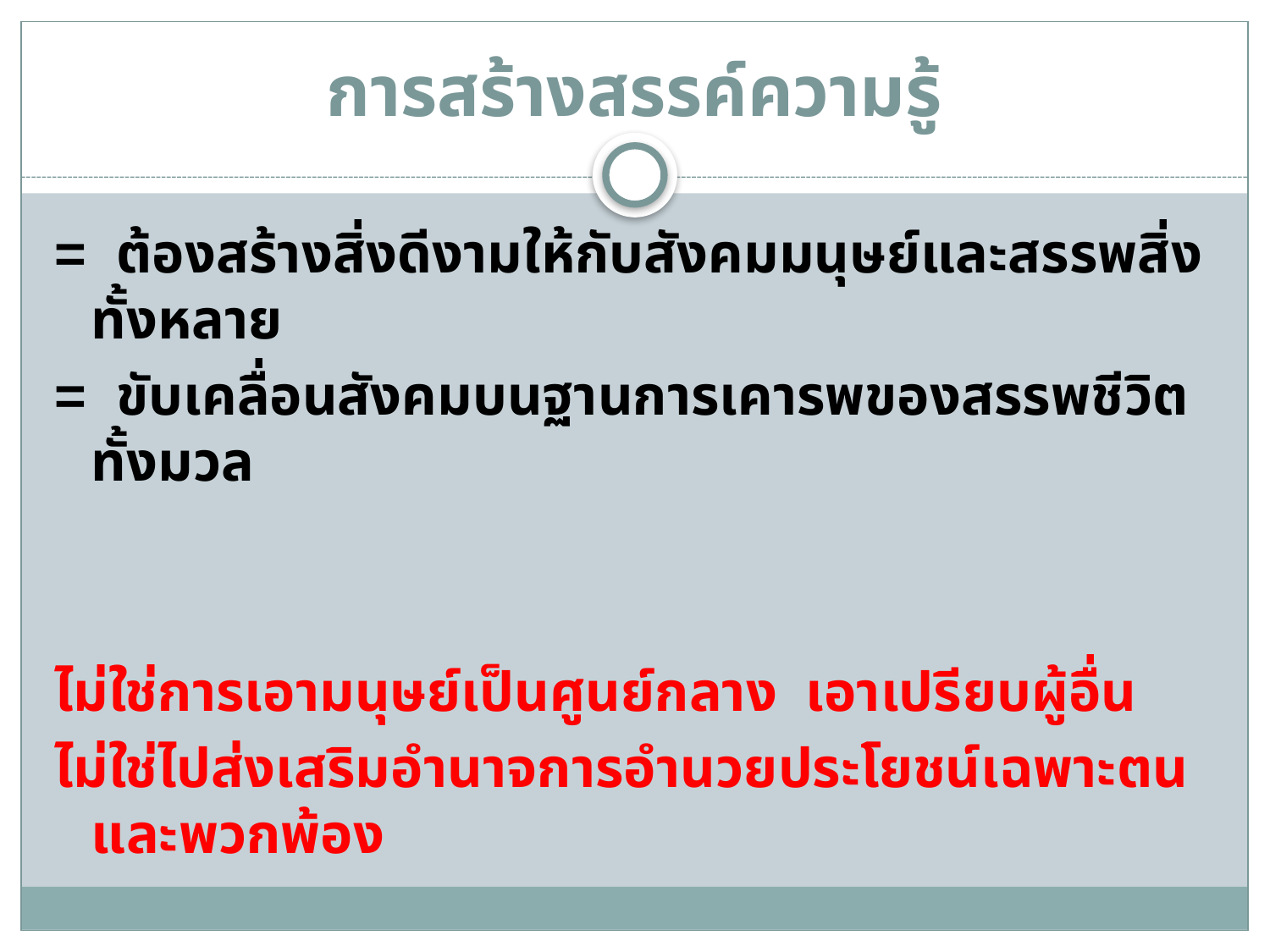

# การสร้างสรรค์ความรู้
=  ต้องสร้างสิ่งดีงามให้กับสังคมมนุษย์และสรรพสิ่งทั้งหลาย
=  ขับเคลื่อนสังคมบนฐานการเคารพของสรรพชีวิตทั้งมวล

ไม่ใช่การเอามนุษย์เป็นศูนย์กลาง  เอาเปรียบผู้อื่น
ไม่ใช่ไปส่งเสริมอำนาจการอำนวยประโยชน์เฉพาะตนและพวกพ้อง